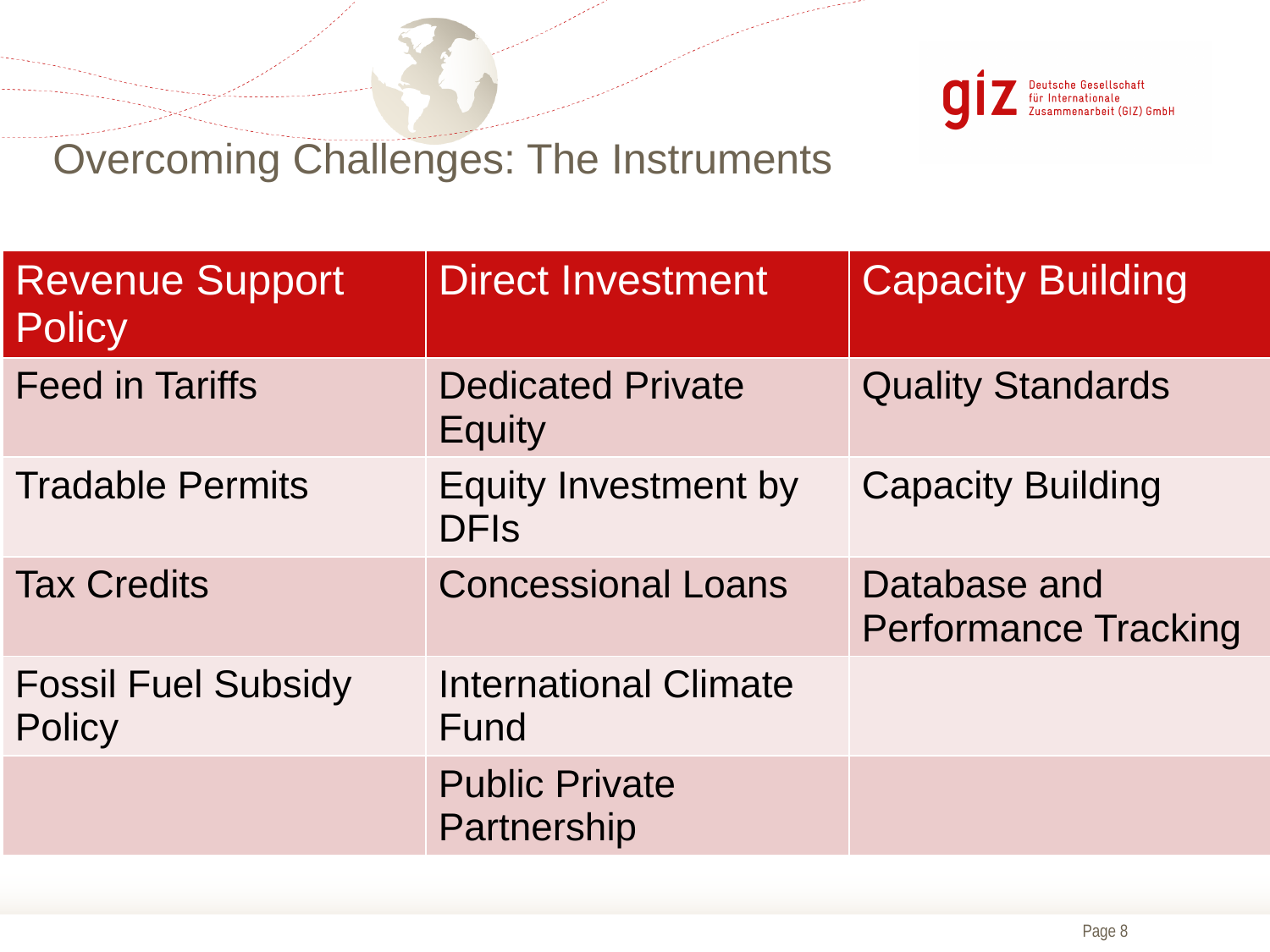

# Overcoming Challenges: The Instruments
| Revenue Support Policy | Direct Investment | Capacity Building |
| --- | --- | --- |
| Feed in Tariffs | Dedicated Private Equity | Quality Standards |
| Tradable Permits | Equity Investment by DFIs | Capacity Building |
| Tax Credits | Concessional Loans | Database and Performance Tracking |
| Fossil Fuel Subsidy Policy | International Climate Fund |  |
|  | Public Private Partnership |  |